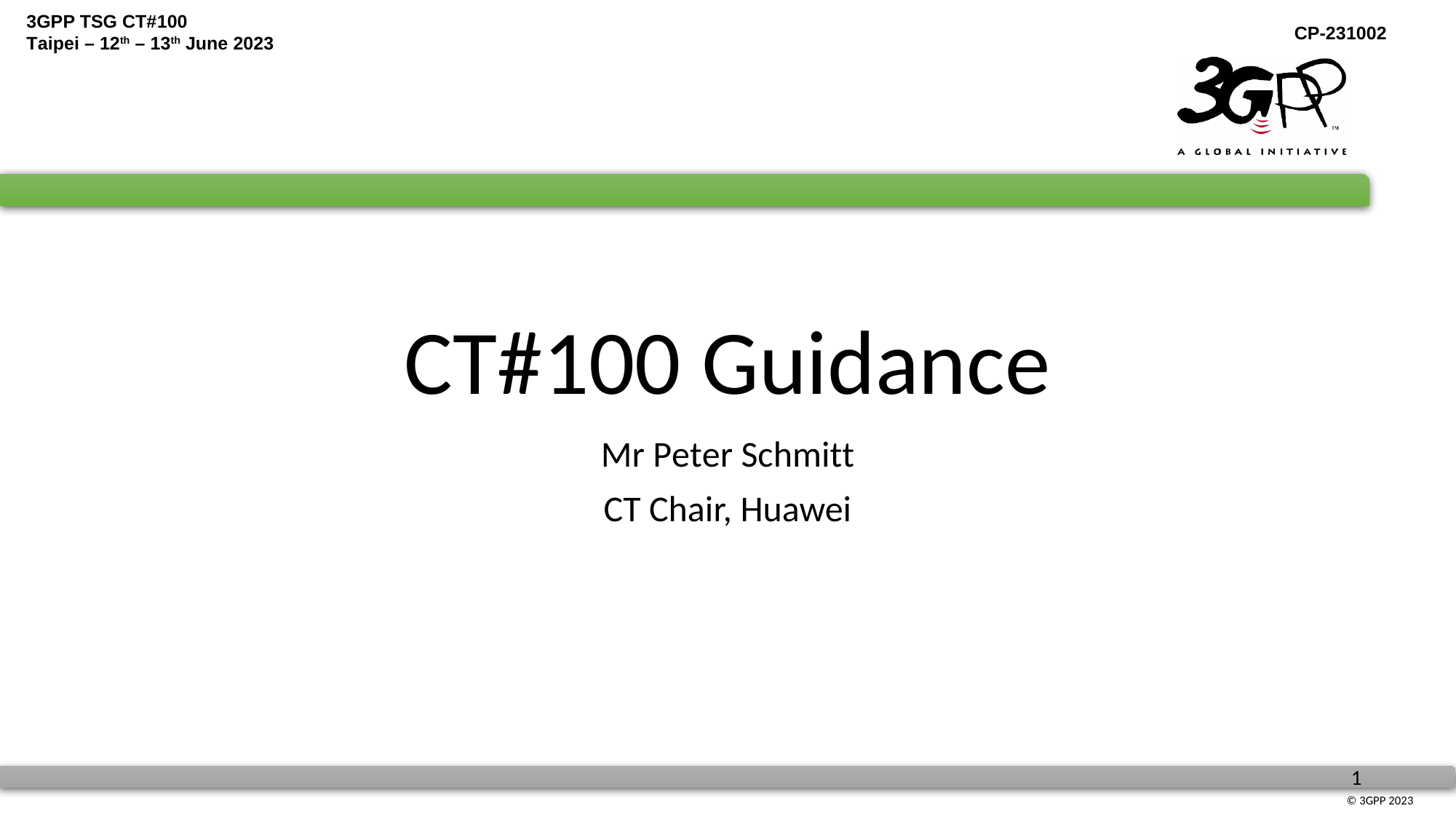

# CT#100 Guidance
Mr Peter Schmitt
CT Chair, Huawei